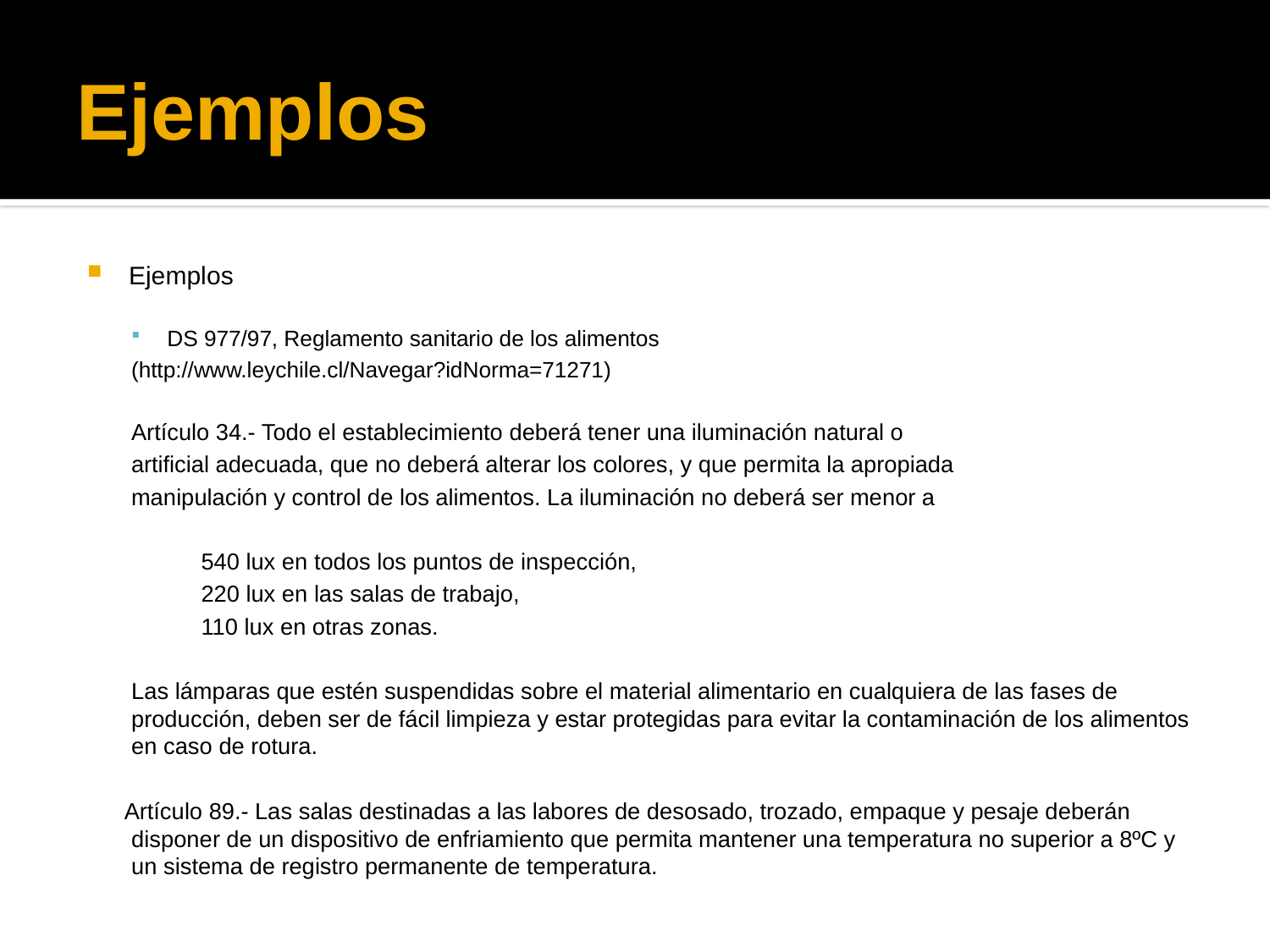

# Ejemplos
Ejemplos

DS 977/97, Reglamento sanitario de los alimentos
(http://www.leychile.cl/Navegar?idNorma=71271)

Artículo 34.- Todo el establecimiento deberá tener una iluminación natural o
artificial adecuada, que no deberá alterar los colores, y que permita la apropiada
manipulación y control de los alimentos. La iluminación no deberá ser menor a

540 lux en todos los puntos de inspección,
220 lux en las salas de trabajo,
110 lux en otras zonas.

	Las lámparas que estén suspendidas sobre el material alimentario en cualquiera de las fases de producción, deben ser de fácil limpieza y estar protegidas para evitar la contaminación de los alimentos en caso de rotura.

Artículo 89.- Las salas destinadas a las labores de desosado, trozado, empaque y pesaje deberán disponer de un dispositivo de enfriamiento que permita mantener una temperatura no superior a 8ºC y un sistema de registro permanente de temperatura.